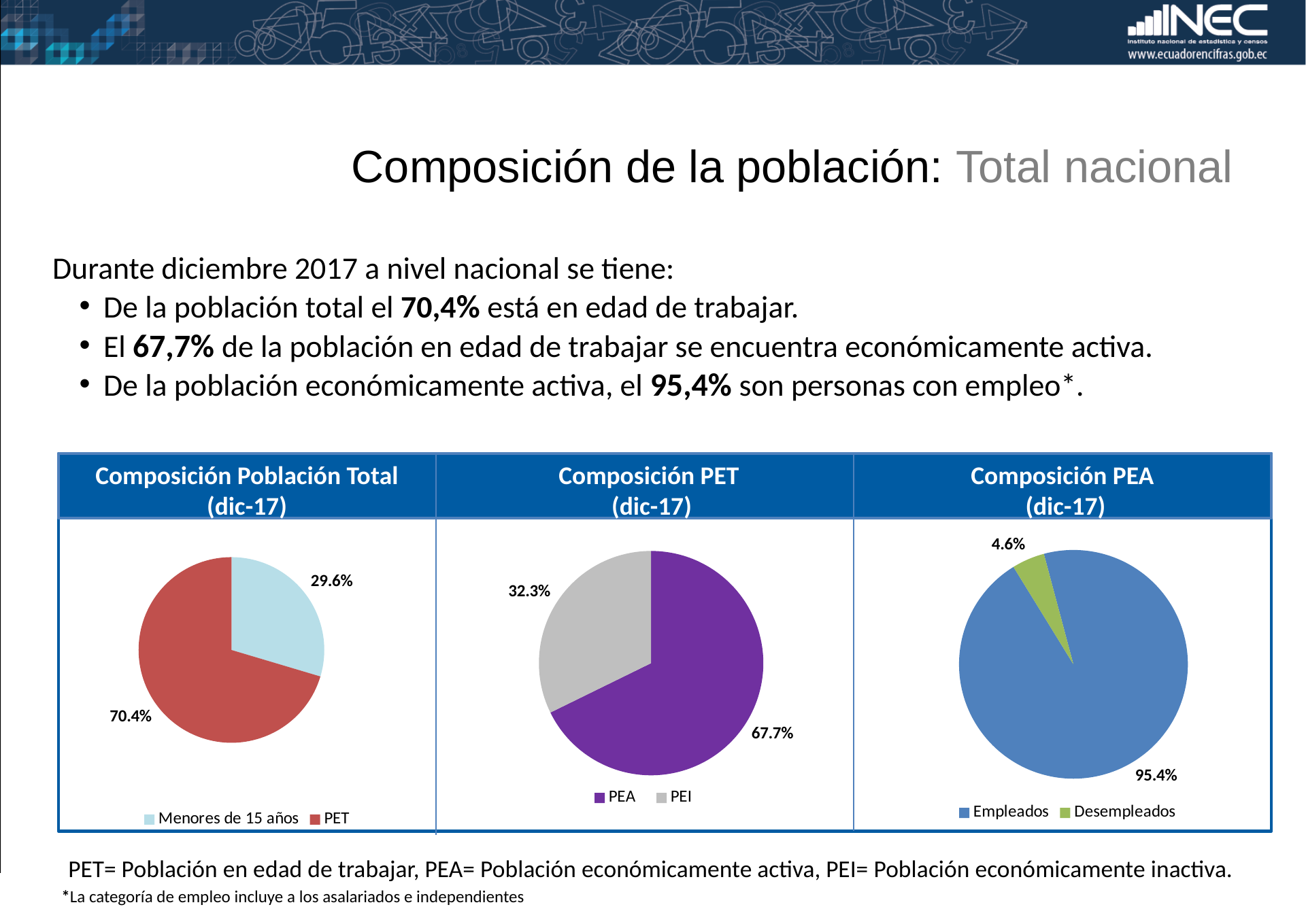

Composición de la población: Total nacional
Durante diciembre 2017 a nivel nacional se tiene:
De la población total el 70,4% está en edad de trabajar.
El 67,7% de la población en edad de trabajar se encuentra económicamente activa.
De la población económicamente activa, el 95,4% son personas con empleo*.

Composición Población Total (dic-17)
Composición PET
 (dic-17)
Composición PEA
 (dic-17)

### Chart

| Category | Columna1 |
|---|---|
| PEA | 0.677340993499861 |
| PEI | 0.3226590065001999 |

### Chart

| Category | Columna1 |
|---|---|
| Menores de 15 años | 0.2961926747943548 |
| PET | 0.7038073252055692 |

### Chart

| Category | Columna1 |
|---|---|
| Empleados | 0.9537634915563271 |
| Desempleados | 0.046236508443700426 |
PET= Población en edad de trabajar, PEA= Población económicamente activa, PEI= Población económicamente inactiva.
*La categoría de empleo incluye a los asalariados e independientes